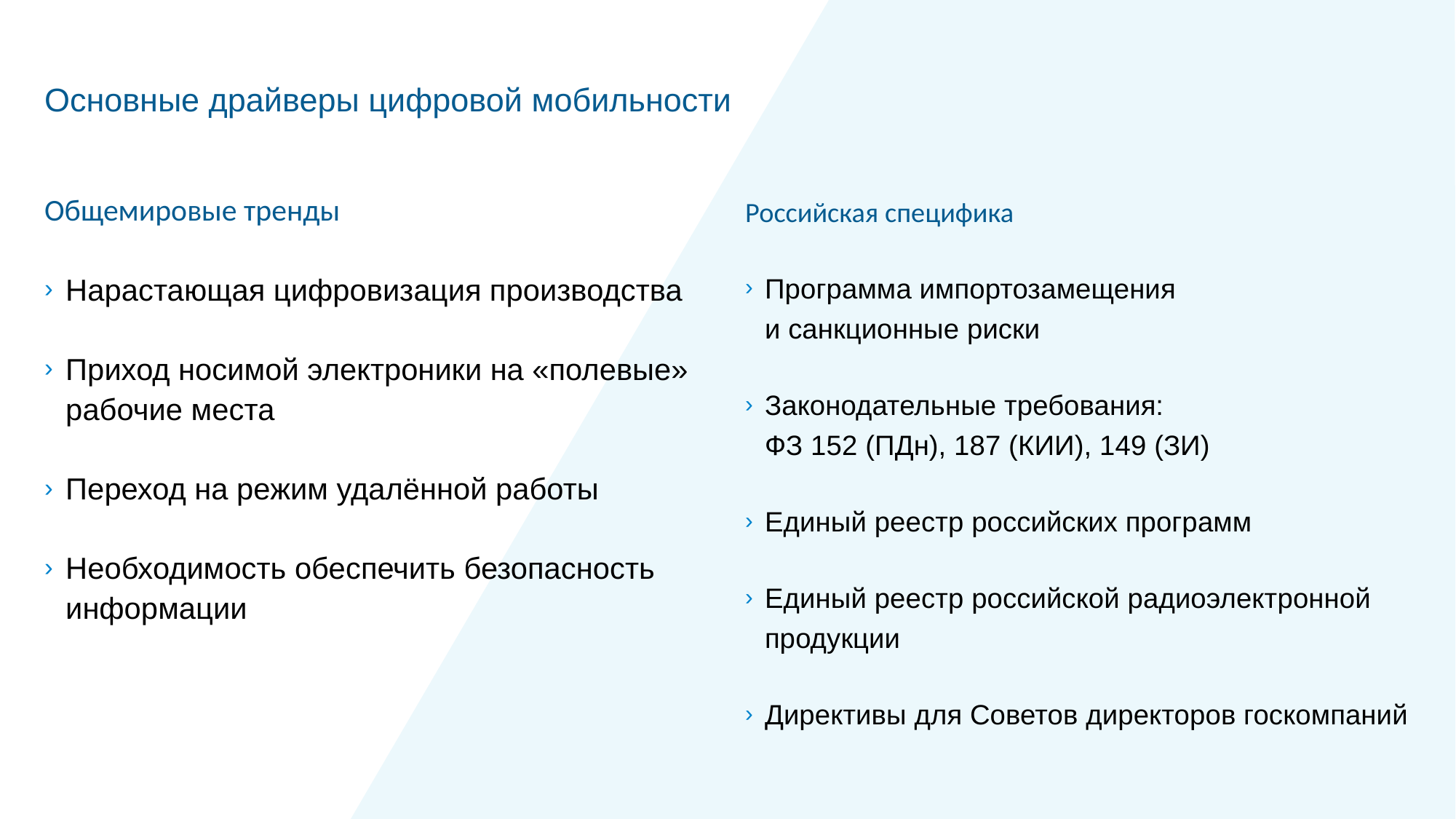

# Основные драйверы цифровой мобильности
Российская специфика
Программа импортозамещения
и санкционные риски
Законодательные требования:
ФЗ 152 (ПДн), 187 (КИИ), 149 (ЗИ)
Единый реестр российских программ
Единый реестр российской радиоэлектронной продукции
Директивы для Советов директоров госкомпаний
Общемировые тренды
Нарастающая цифровизация производства
Приход носимой электроники на «полевые» рабочие места
Переход на режим удалённой работы
Необходимость обеспечить безопасность информации